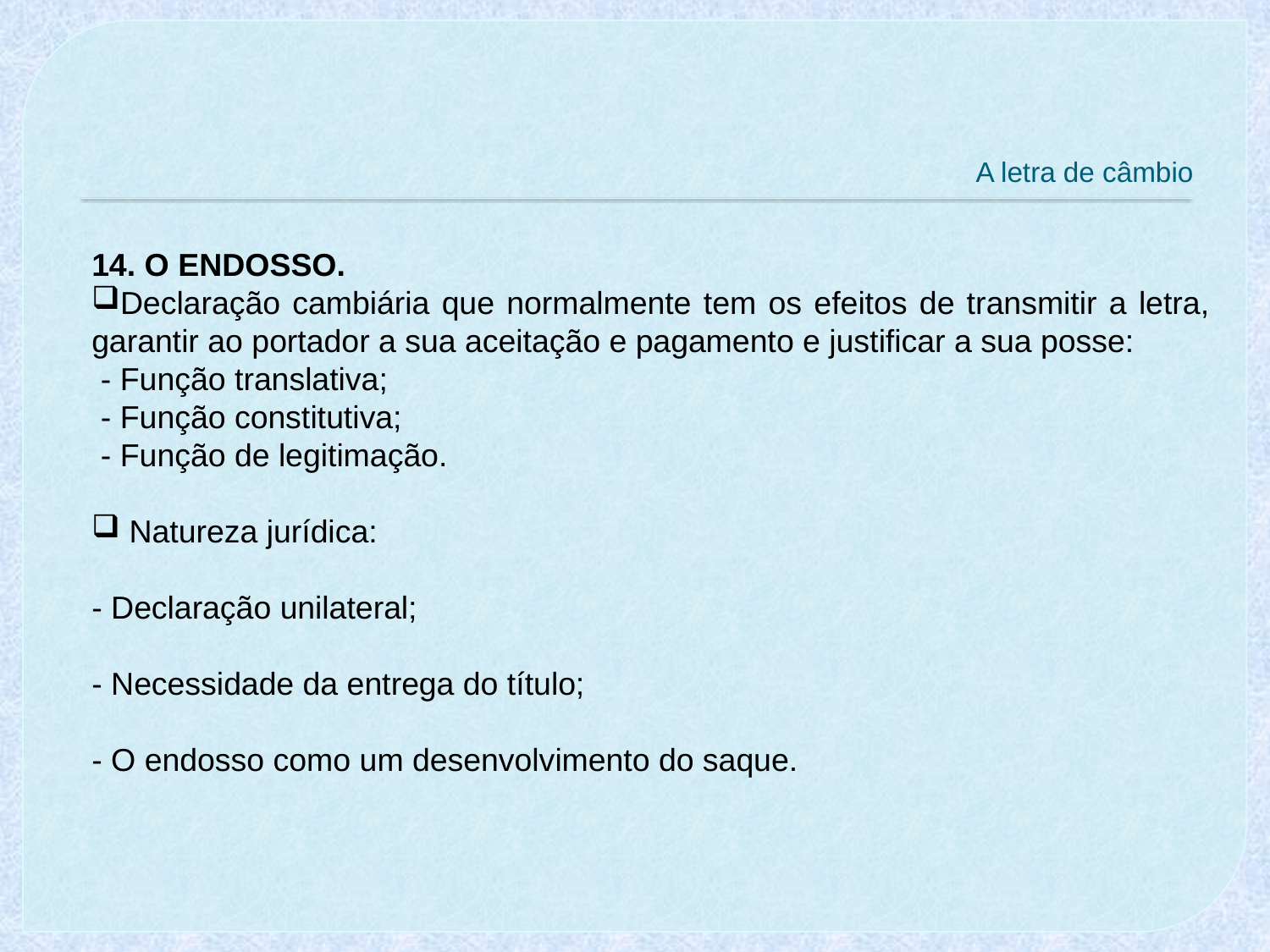

# A letra de câmbio
14. O ENDOSSO.
Declaração cambiária que normalmente tem os efeitos de transmitir a letra, garantir ao portador a sua aceitação e pagamento e justificar a sua posse:
 - Função translativa;
 - Função constitutiva;
 - Função de legitimação.

 Natureza jurídica:

- Declaração unilateral;

- Necessidade da entrega do título;

- O endosso como um desenvolvimento do saque.